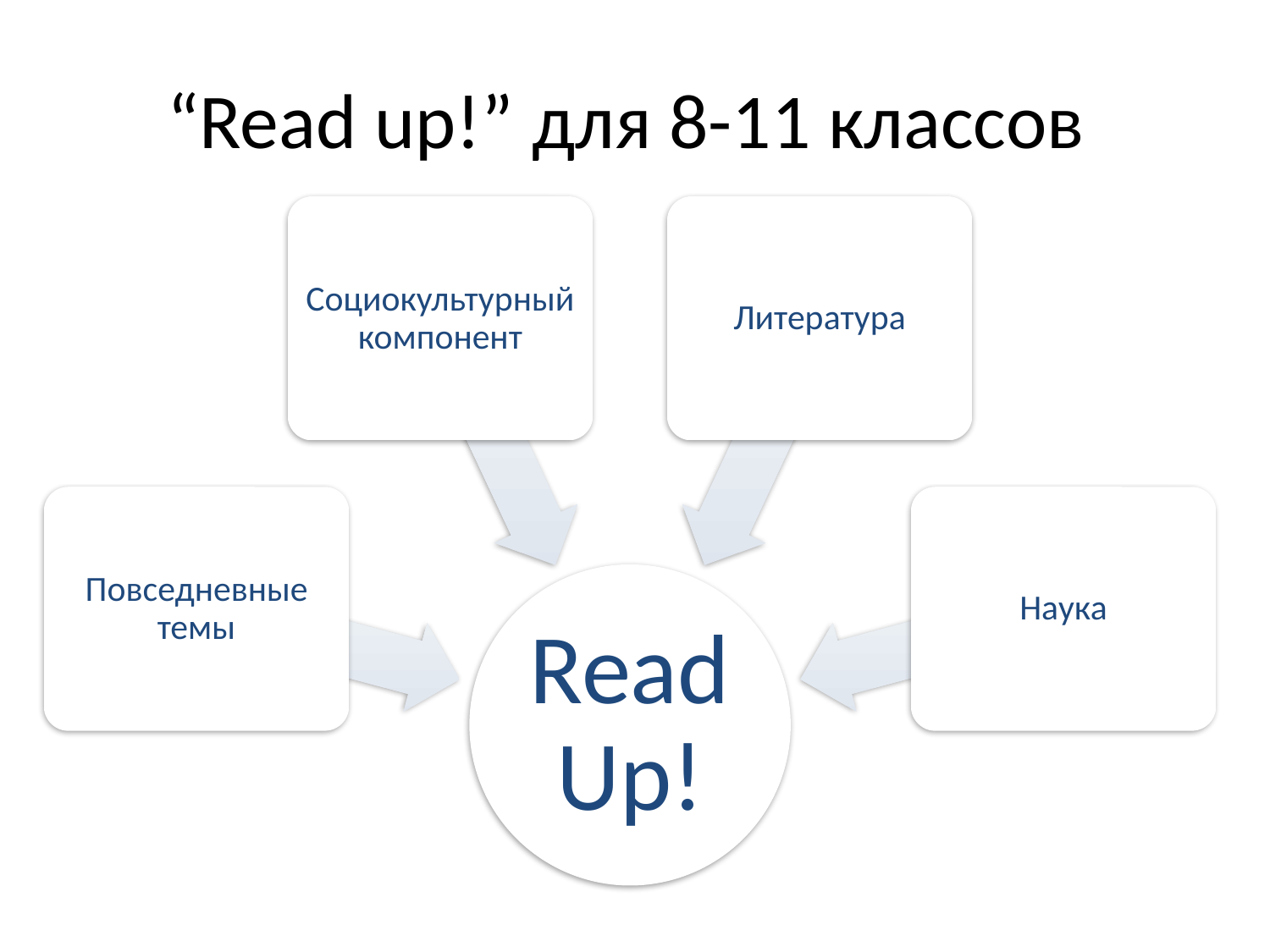

# “Read up!” для 8-11 классов
Read Up!
Повседневные темы
Социокультурный компонент
Литература
Наука